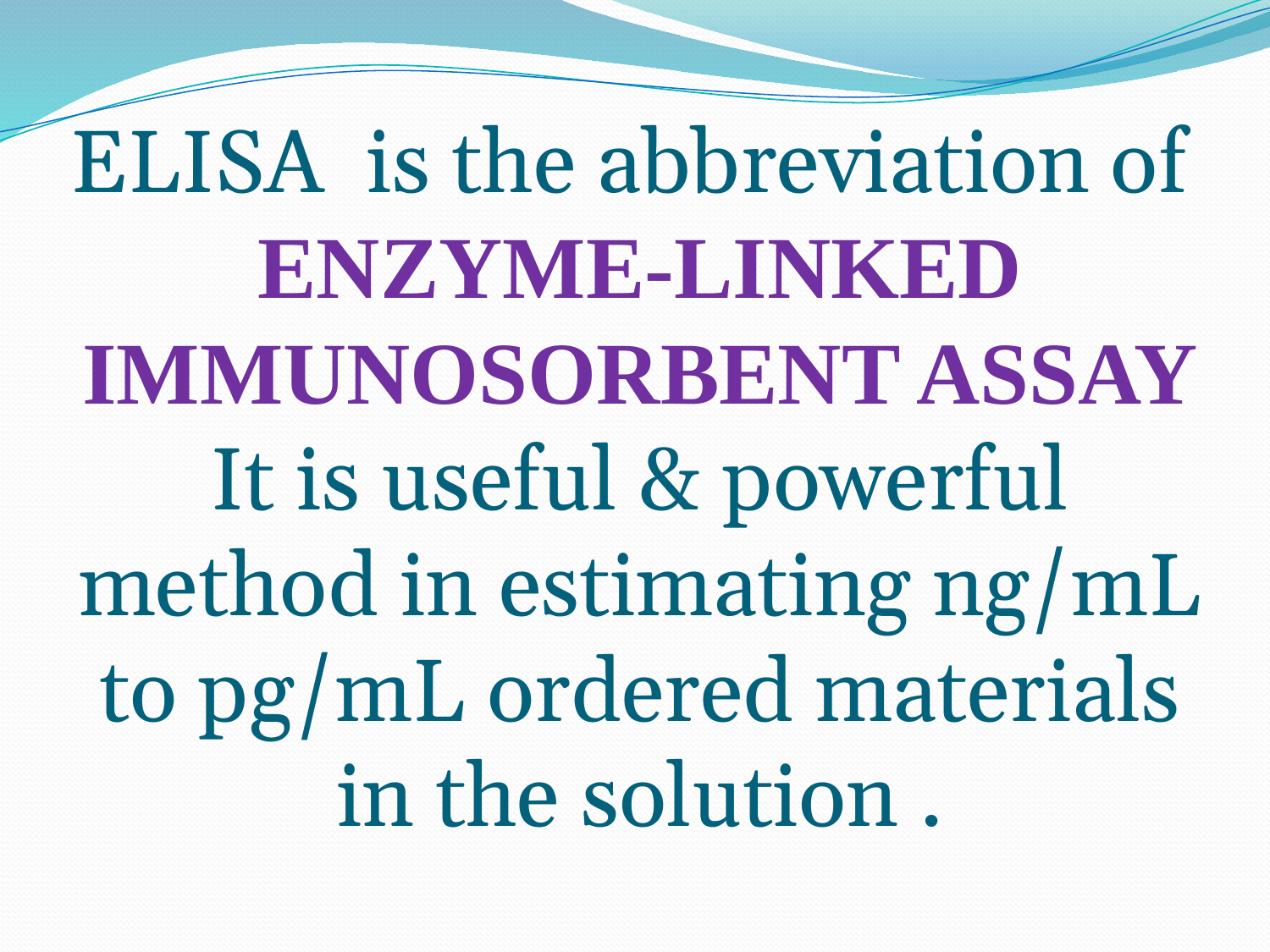

# ELISA  is the abbreviation of ENZYME-LINKED IMMUNOSORBENT ASSAY It is useful & powerful method in estimating ng/mL to pg/mL ordered materials in the solution .